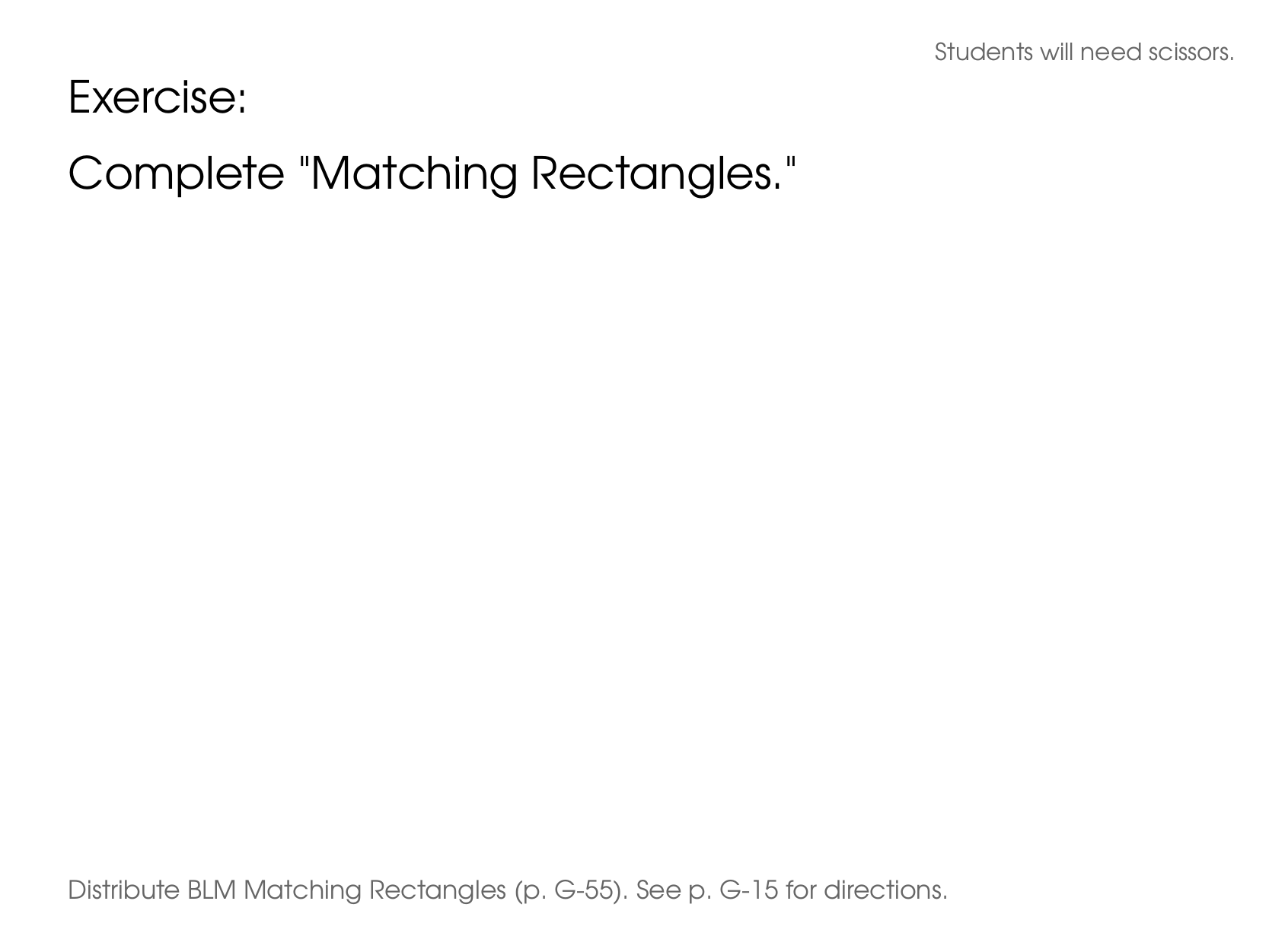

Students will need scissors.
Exercise:
Complete "Matching Rectangles."
Distribute BLM Matching Rectangles (p. G-55). See p. G-15 for directions.